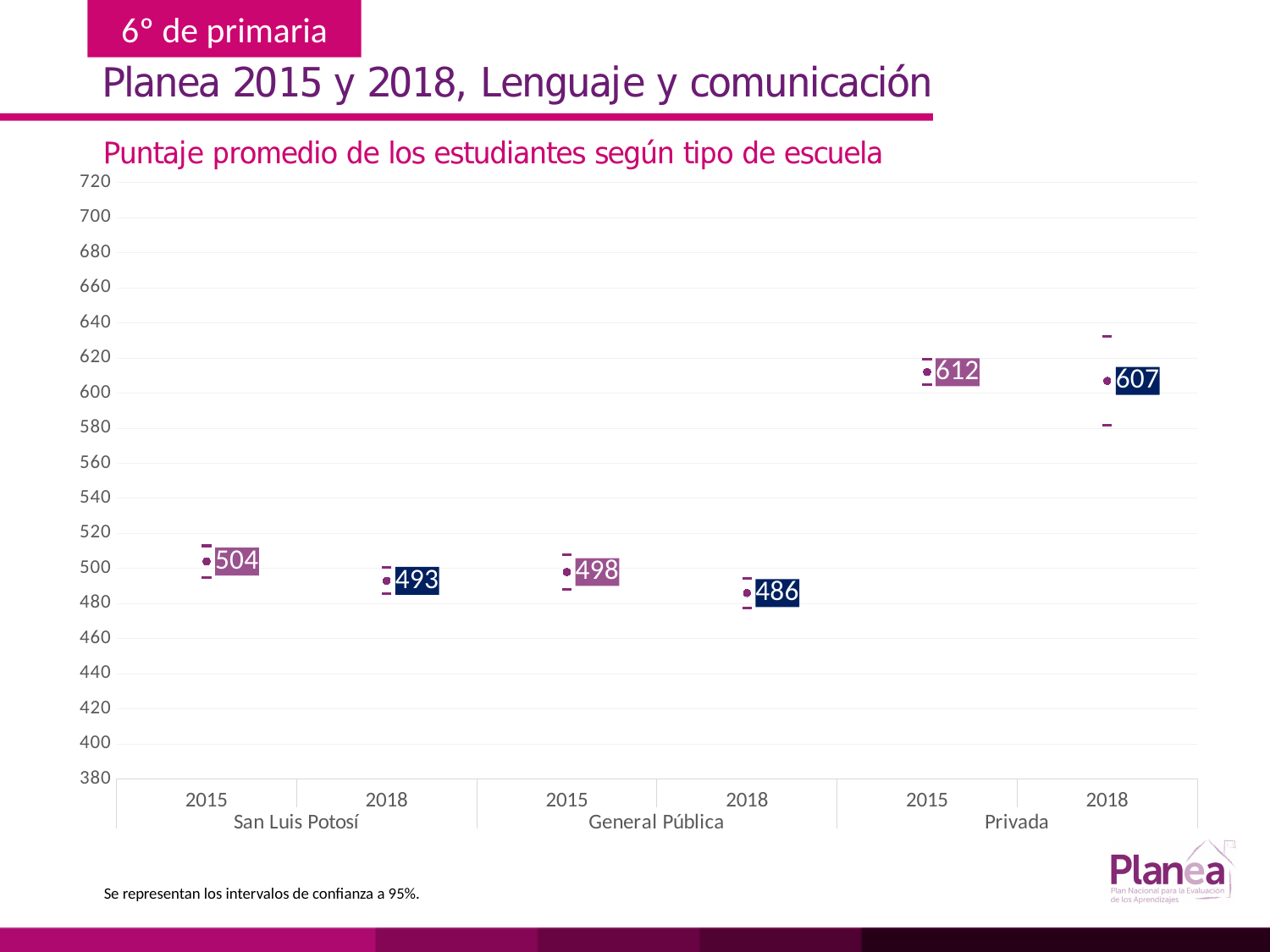

Planea 2015 y 2018, Lenguaje y comunicación

Puntaje promedio de los estudiantes según tipo de escuela

### Chart

| Category |  |  |  |
|---|---|---|---|
| 2015 | 495.045 | 512.955 | 504.0 |
| 2018 | 485.438 | 500.562 | 493.0 |
| 2015 | 488.249 | 507.751 | 498.0 |
| 2018 | 477.642 | 494.358 | 486.0 |
| 2015 | 604.836 | 619.164 | 612.0 |
| 2018 | 581.528 | 632.472 | 607.0 |
Se representan los intervalos de confianza a 95%.